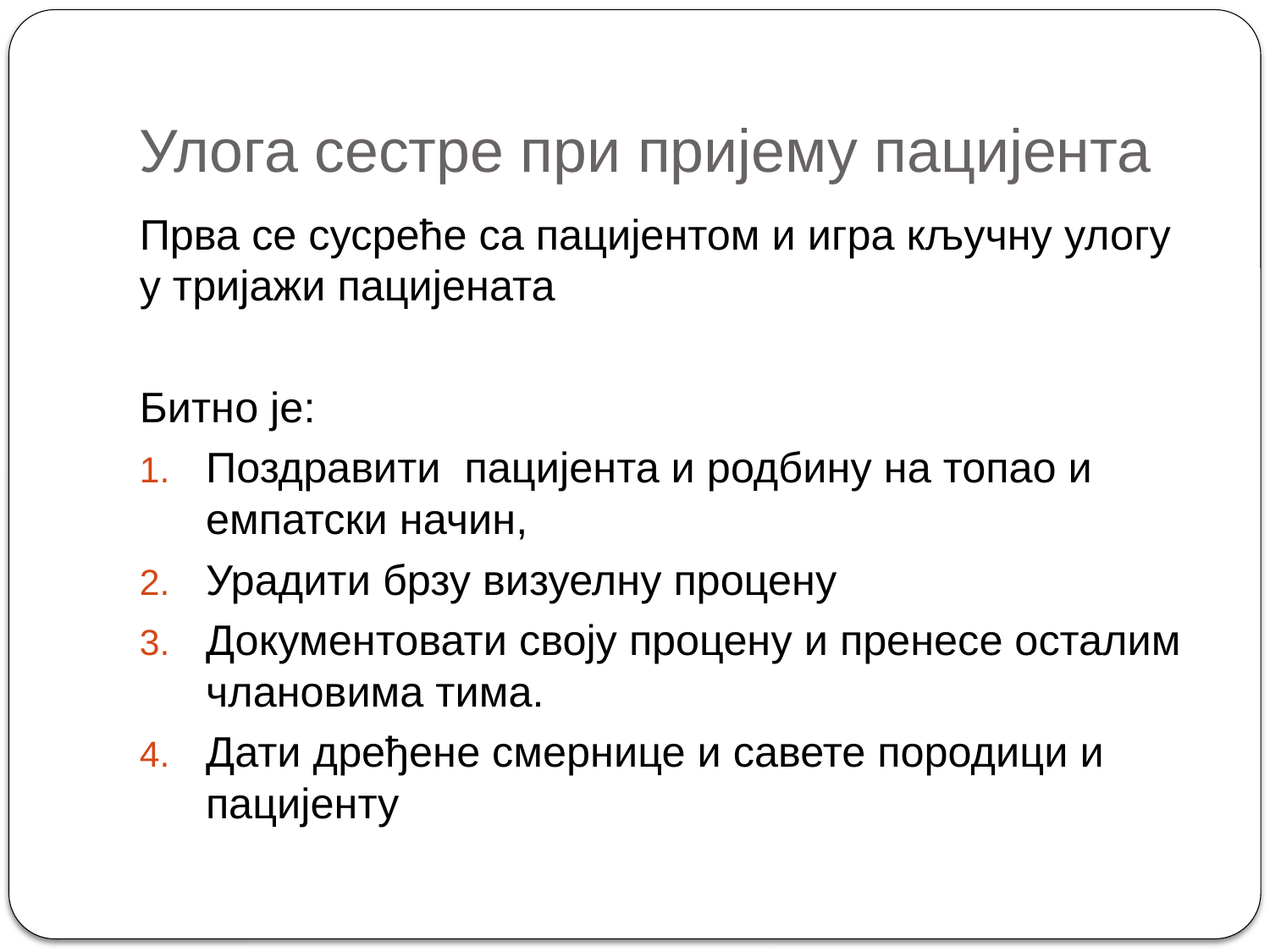

# Улога сестре при пријему пацијента
Прва се сусреће са пацијентом и игра кључну улогу у тријажи пацијената

Битно је:
Поздравити  пацијента и родбину на топао и емпатски начин,
Урадити брзу визуелну процену
Документовати своју процену и пренесе осталим члановима тима.
Дати дређене смернице и савете породици и пацијенту